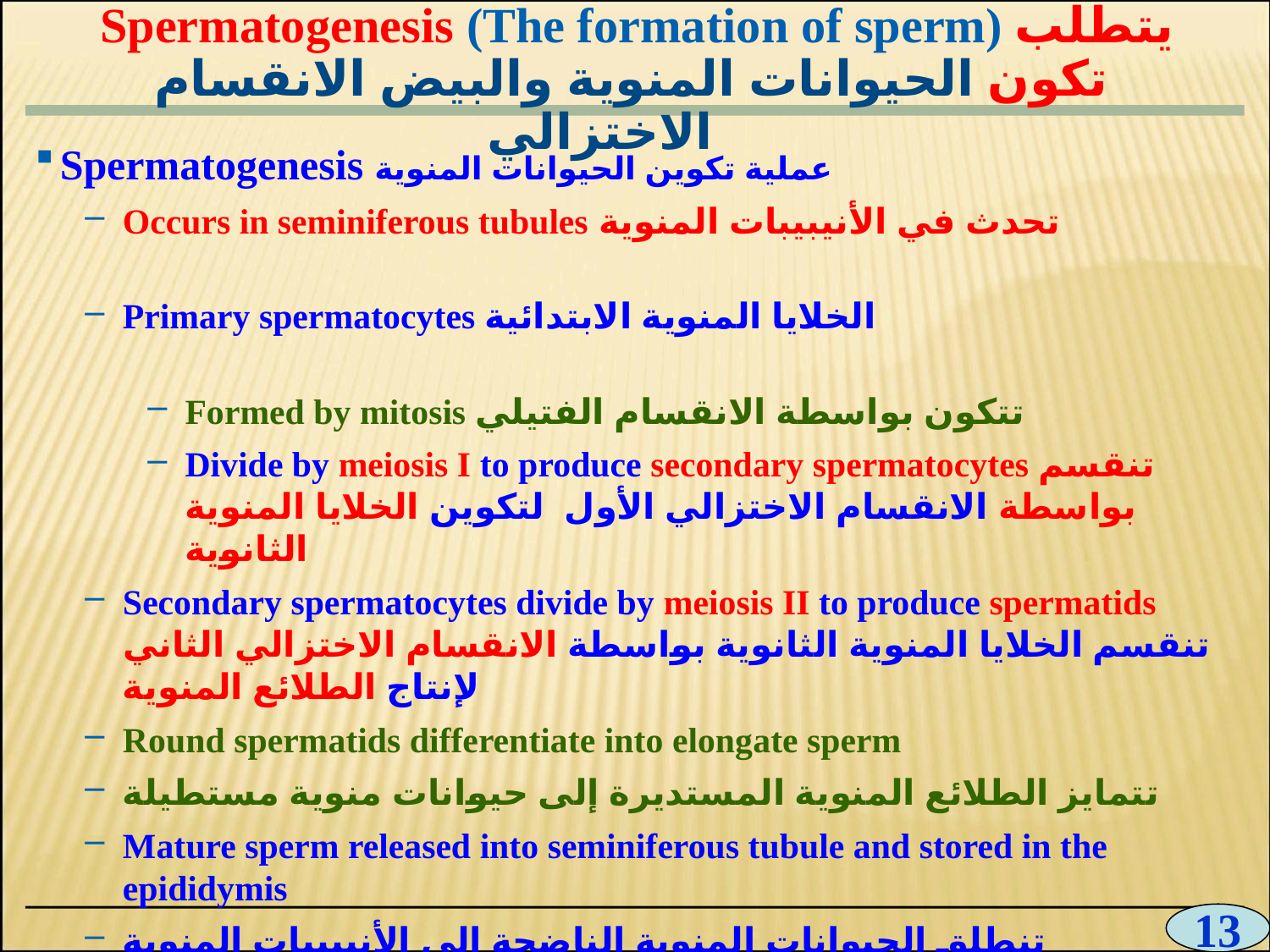

# Spermatogenesis (The formation of sperm) يتطلب تكون الحيوانات المنوية والبيض الانقسام الاختزالي
0

Spermatogenesis عملية تكوين الحيوانات المنوية
Occurs in seminiferous tubules تحدث في الأنيبيبات المنوية
Primary spermatocytes الخلايا المنوية الابتدائية
Formed by mitosis تتكون بواسطة الانقسام الفتيلي
Divide by meiosis I to produce secondary spermatocytes تنقسم بواسطة الانقسام الاختزالي الأول  لتكوين الخلايا المنوية الثانوية
Secondary spermatocytes divide by meiosis II to produce spermatids تنقسم الخلايا المنوية الثانوية بواسطة الانقسام الاختزالي الثاني لإنتاج الطلائع المنوية
Round spermatids differentiate into elongate sperm
تتمايز الطلائع المنوية المستديرة إلى حيوانات منوية مستطيلة
Mature sperm released into seminiferous tubule and stored in the epididymis
تنطلق الحيوانات المنوية الناضجة إلى الأنيبيبات المنوية

13